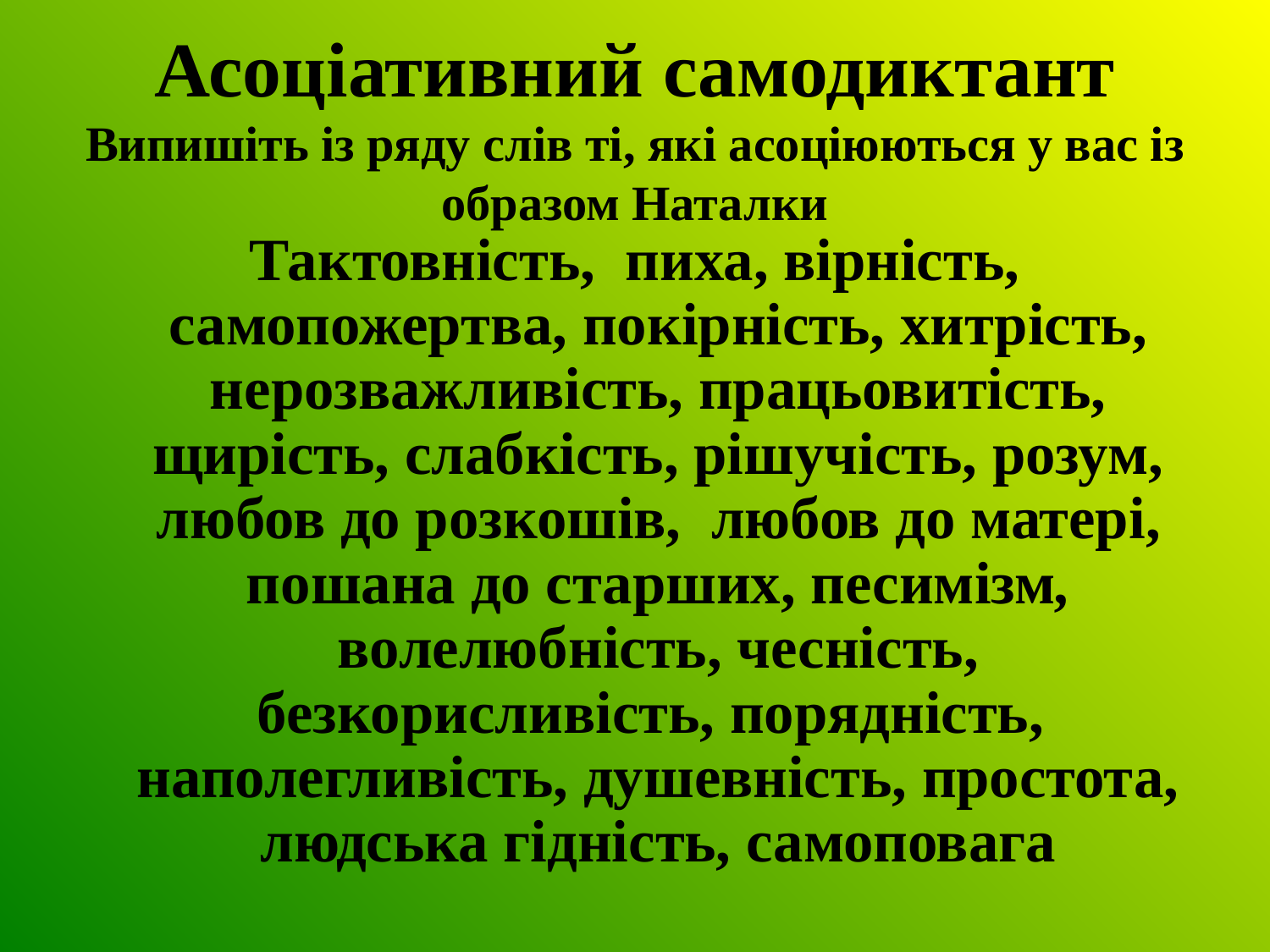

Тактовність,  пиха, вірність, самопожертва, покірність, хитрість, нерозважливість, працьовитість, щирість, слабкість, рішучість, розум, любов до розкошів,  любов до матері, пошана до старших, песимізм, волелюбність, чесність, безкорисливість, порядність,  наполегливість, душевність, простота, людська гідність, самоповага
Асоціативний самодиктант
Випишіть із ряду слів ті, які асоціюються у вас із образом Наталки